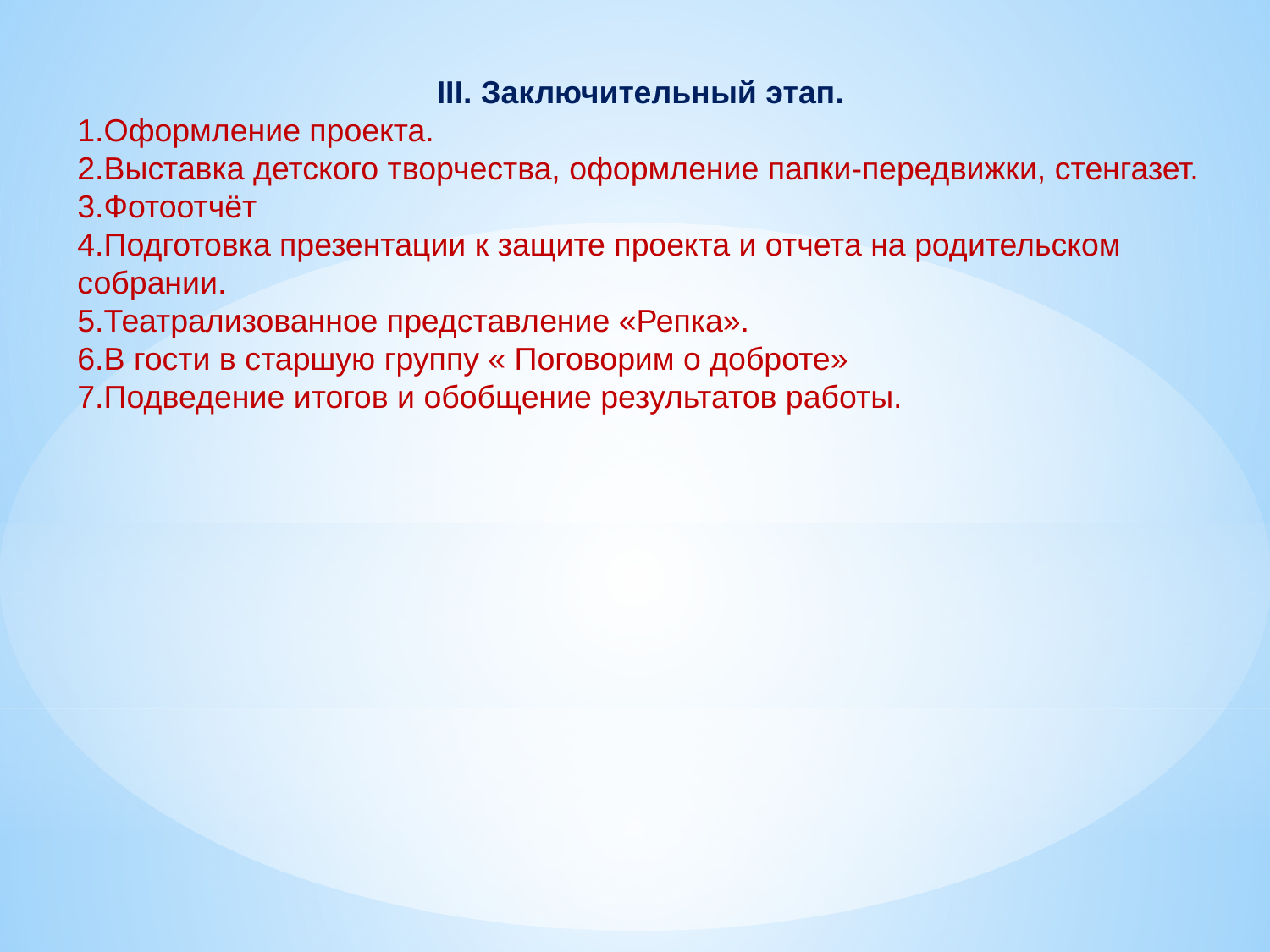

III. Заключительный этап.
1.Оформление проекта.
2.Выставка детского творчества, оформление папки-передвижки, стенгазет.
3.Фотоотчёт
4.Подготовка презентации к защите проекта и отчета на родительском собрании.
5.Театрализованное представление «Репка».
6.В гости в старшую группу « Поговорим о доброте»
7.Подведение итогов и обобщение результатов работы.